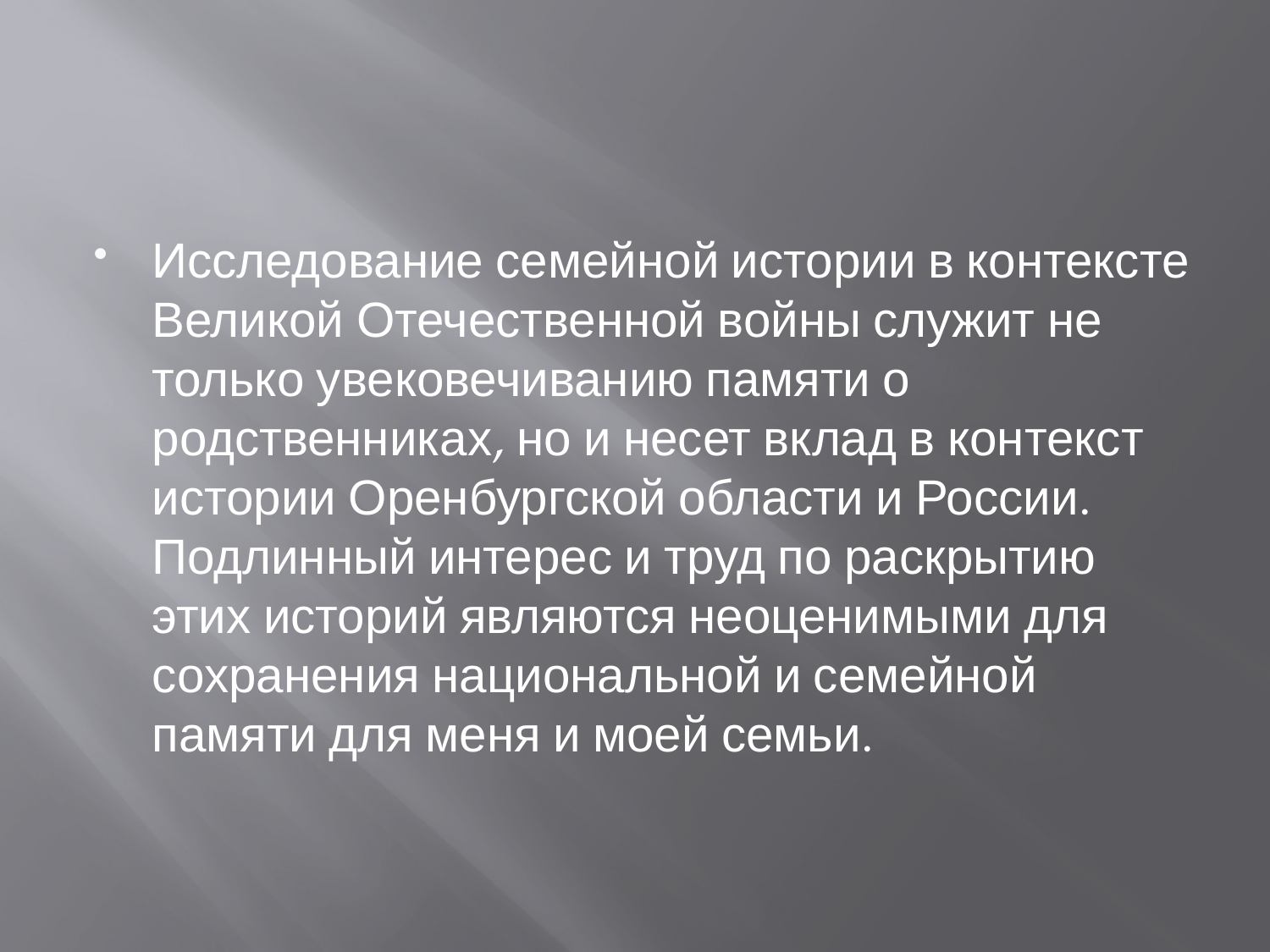

#
Исследование семейной истории в контексте Великой Отечественной войны служит не только увековечиванию памяти о родственниках, но и несет вклад в контекст истории Оренбургской области и России. Подлинный интерес и труд по раскрытию этих историй являются неоценимыми для сохранения национальной и семейной памяти для меня и моей семьи.